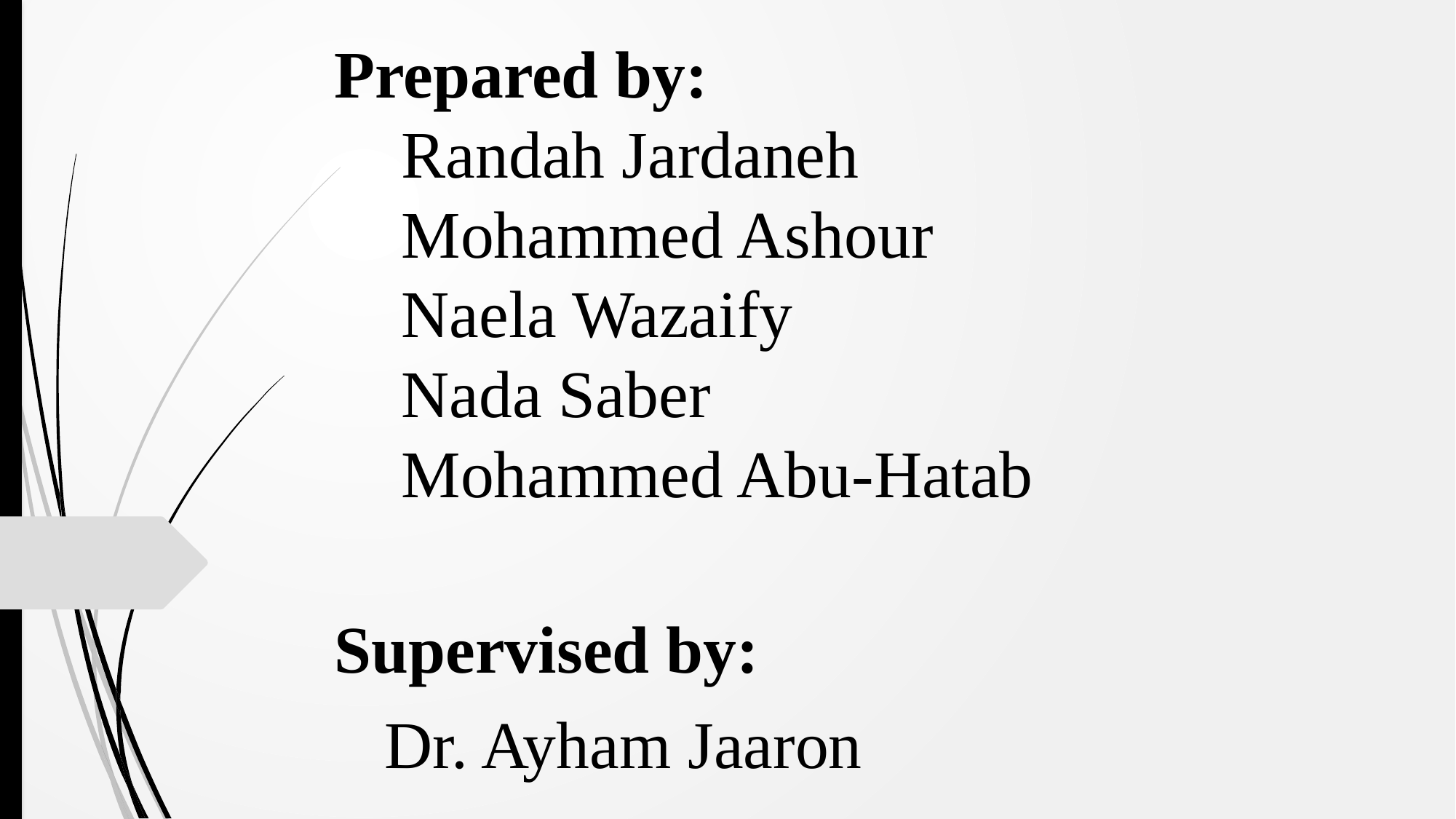

Prepared by:
    Randah Jardaneh
    Mohammed Ashour
    Naela Wazaify
    Nada Saber
    Mohammed Abu-Hatab
Supervised by:
   Dr. Ayham Jaaron